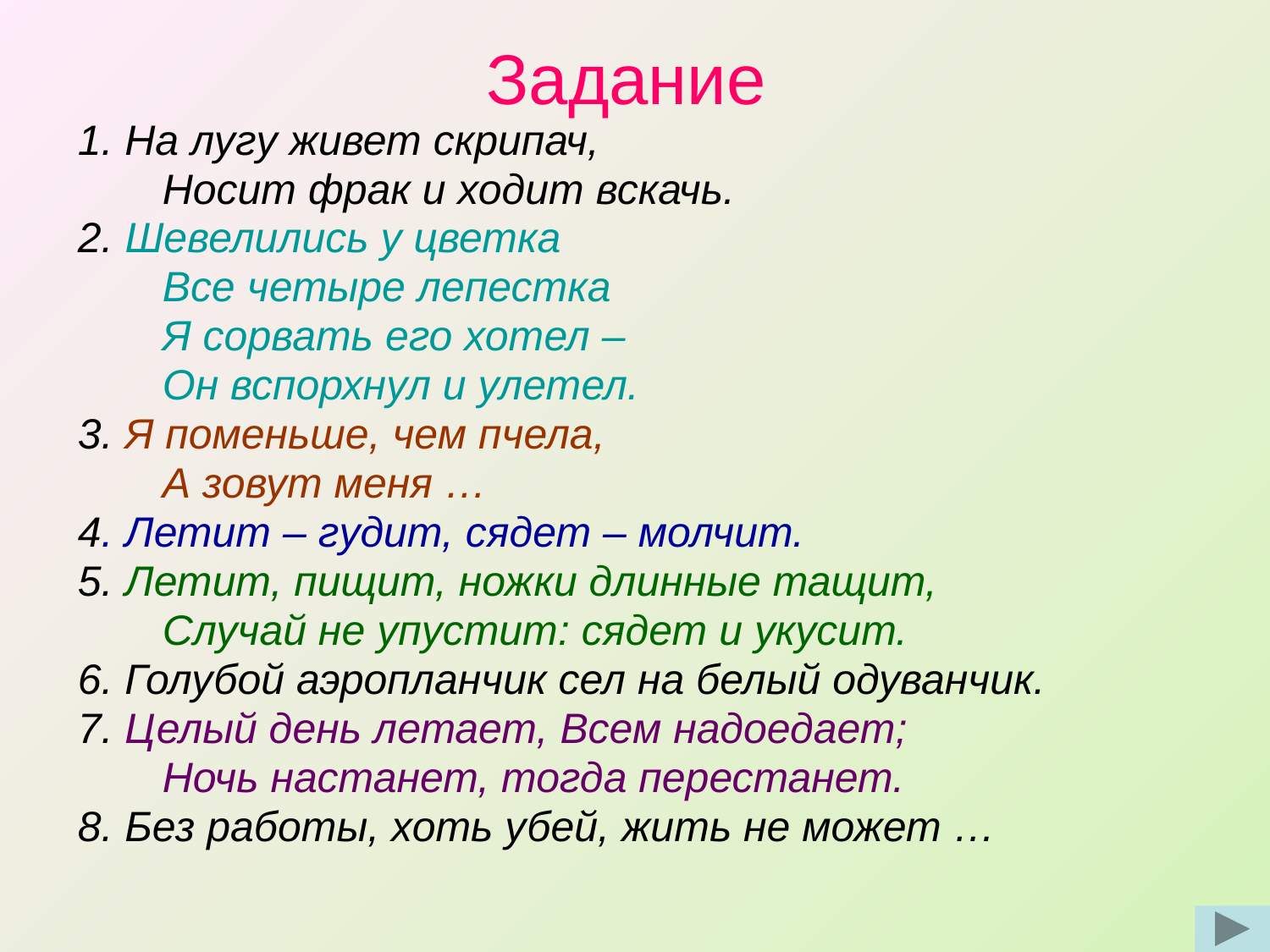

# Задание
1. На лугу живет скрипач,
	Носит фрак и ходит вскачь.
2. Шевелились у цветка
	Все четыре лепестка
	Я сорвать его хотел –
	Он вспорхнул и улетел.
3. Я поменьше, чем пчела,
	А зовут меня …
4. Летит – гудит, сядет – молчит.
5. Летит, пищит, ножки длинные тащит,
    	Случай не упустит: сядет и укусит.
6. Голубой аэропланчик сел на белый одуванчик.
7. Целый день летает, Всем надоедает;
	Ночь настанет, тогда перестанет.
8. Без работы, хоть убей, жить не может …